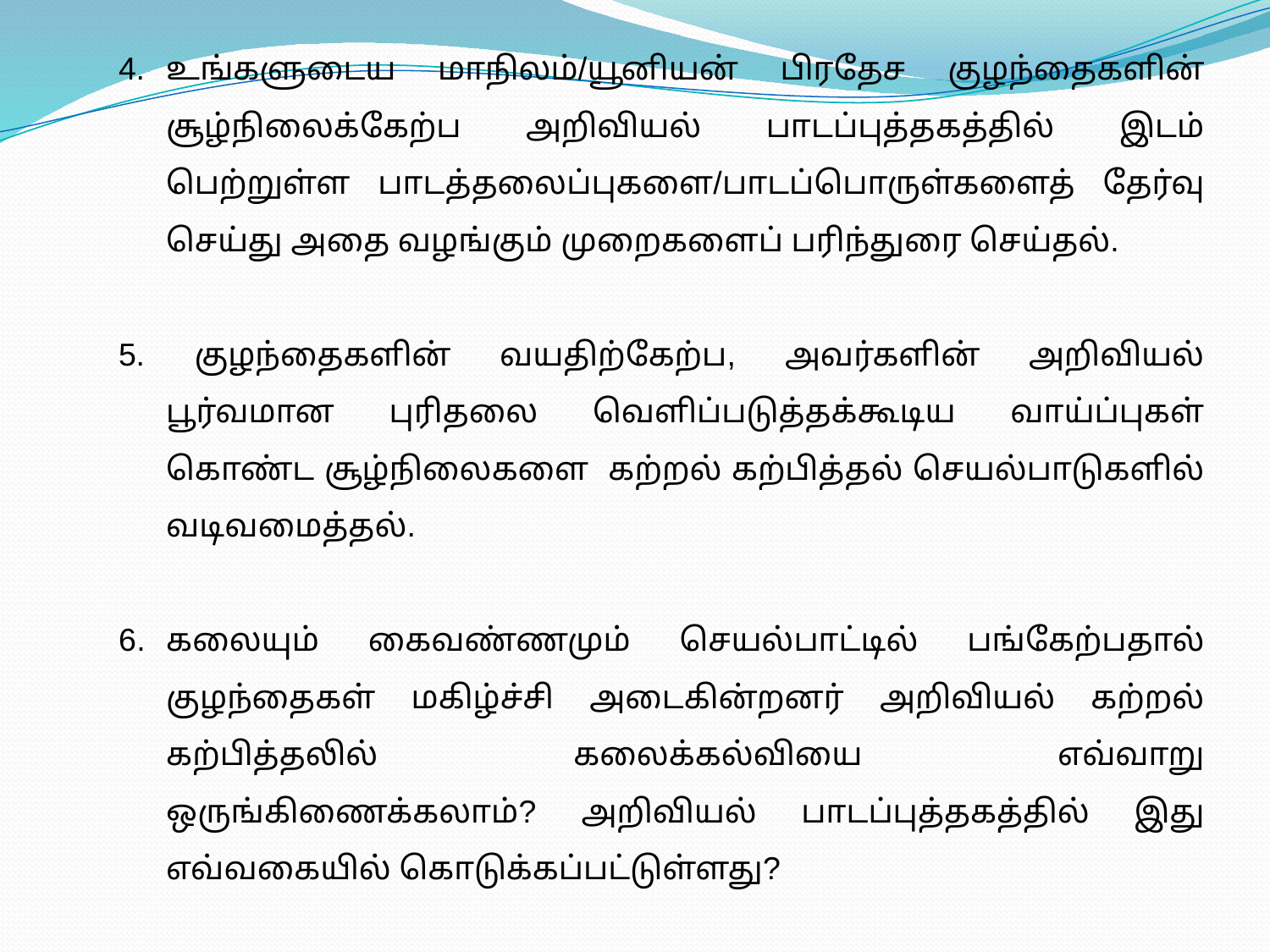

4.	உங்களுடைய மாநிலம்/யூனியன் பிரதேச குழந்தைகளின் சூழ்நிலைக்கேற்ப அறிவியல் பாடப்புத்தகத்தில் இடம் பெற்றுள்ள பாடத்தலைப்புகளை/பாடப்பொருள்களைத் தேர்வு செய்து அதை வழங்கும் முறைகளைப் பரிந்துரை செய்தல்.

5. குழந்தைகளின் வயதிற்கேற்ப, அவர்களின் அறிவியல் பூர்வமான புரிதலை வெளிப்படுத்தக்கூடிய வாய்ப்புகள் கொண்ட சூழ்நிலைகளை  கற்றல் கற்பித்தல் செயல்பாடுகளில் வடிவமைத்தல்.

கலையும் கைவண்ணமும் செயல்பாட்டில் பங்கேற்பதால் குழந்தைகள் மகிழ்ச்சி அடைகின்றனர் அறிவியல் கற்றல் கற்பித்தலில் கலைக்கல்வியை எவ்வாறு ஒருங்கிணைக்கலாம்? அறிவியல் பாடப்புத்தகத்தில் இது எவ்வகையில் கொடுக்கப்பட்டுள்ளது?